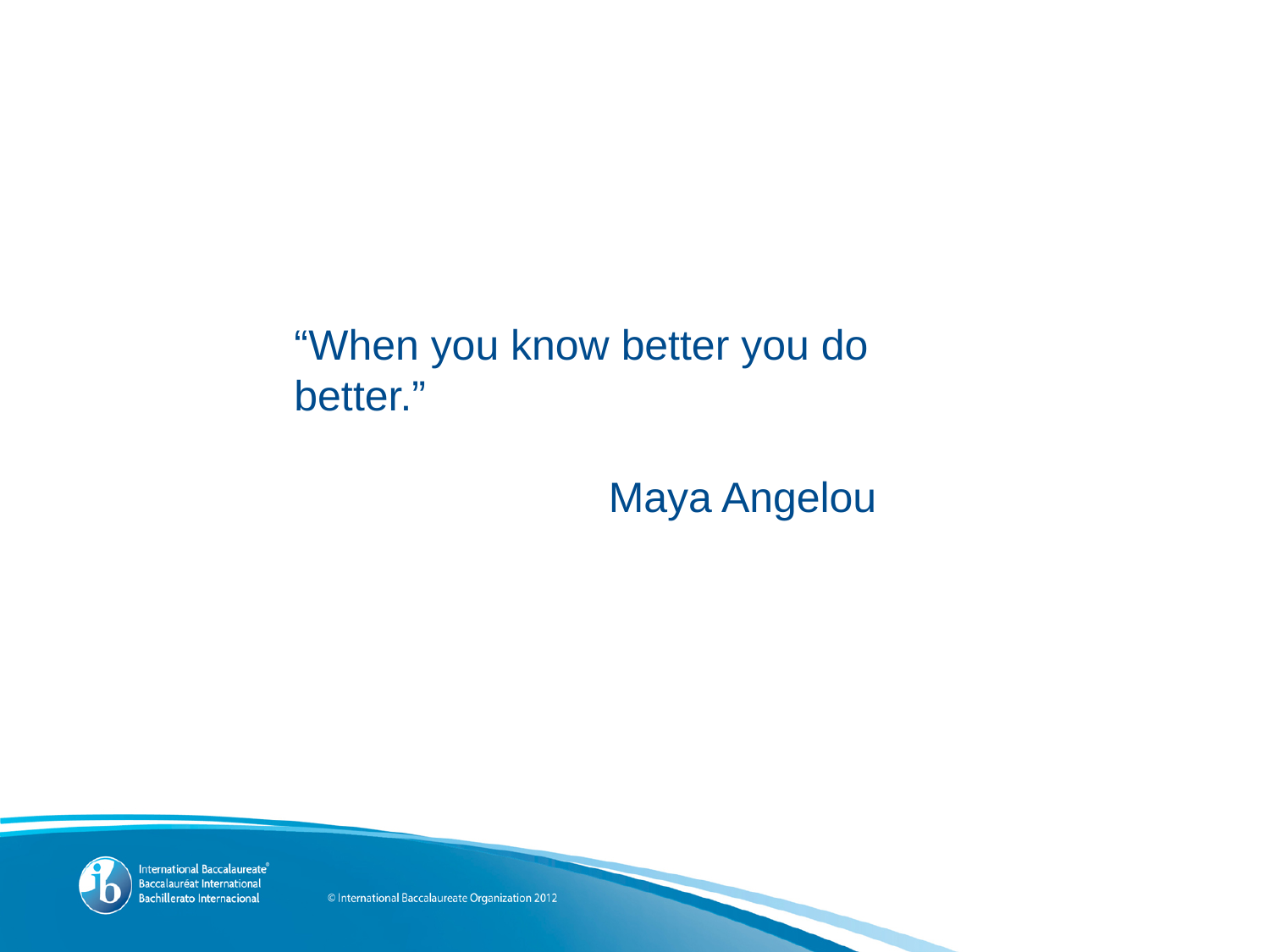

“When you know better you do better.”

Maya Angelou